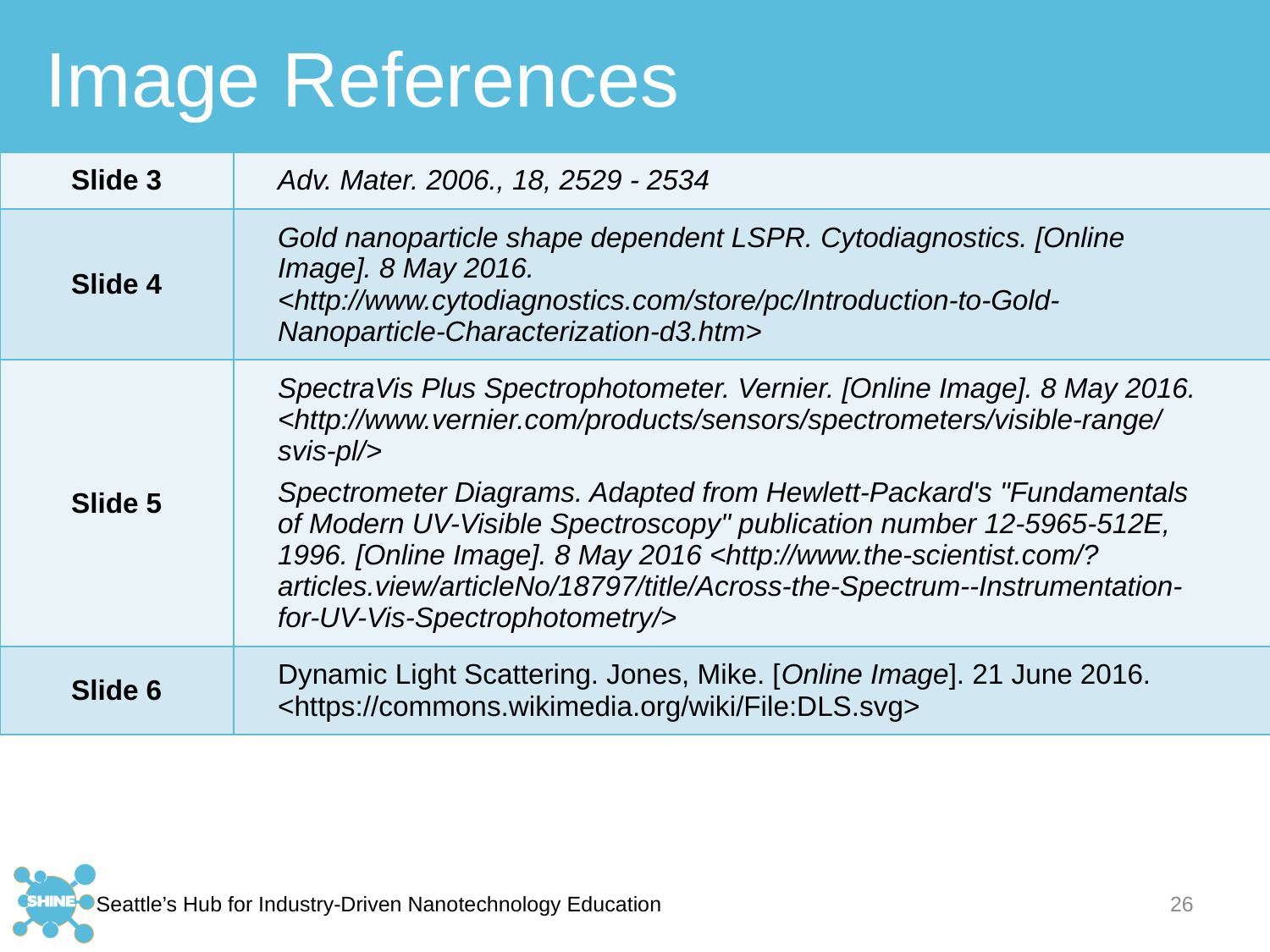

# Image References
| Slide 3 | Adv. Mater. 2006., 18, 2529 - 2534 |
| --- | --- |
| Slide 4 | Gold nanoparticle shape dependent LSPR. Cytodiagnostics. [Online Image]. 8 May 2016. <http://www.cytodiagnostics.com/store/pc/Introduction-to-Gold-Nanoparticle-Characterization-d3.htm> |
| Slide 5 | SpectraVis Plus Spectrophotometer. Vernier. [Online Image]. 8 May 2016. <http://www.vernier.com/products/sensors/spectrometers/visible-range/svis-pl/> Spectrometer Diagrams. Adapted from Hewlett-Packard's "Fundamentals of Modern UV-Visible Spectroscopy" publication number 12-5965-512E, 1996. [Online Image]. 8 May 2016 <http://www.the-scientist.com/?articles.view/articleNo/18797/title/Across-the-Spectrum--Instrumentation-for-UV-Vis-Spectrophotometry/> |
| Slide 6 | Dynamic Light Scattering. Jones, Mike. [Online Image]. 21 June 2016. <https://commons.wikimedia.org/wiki/File:DLS.svg> |
26